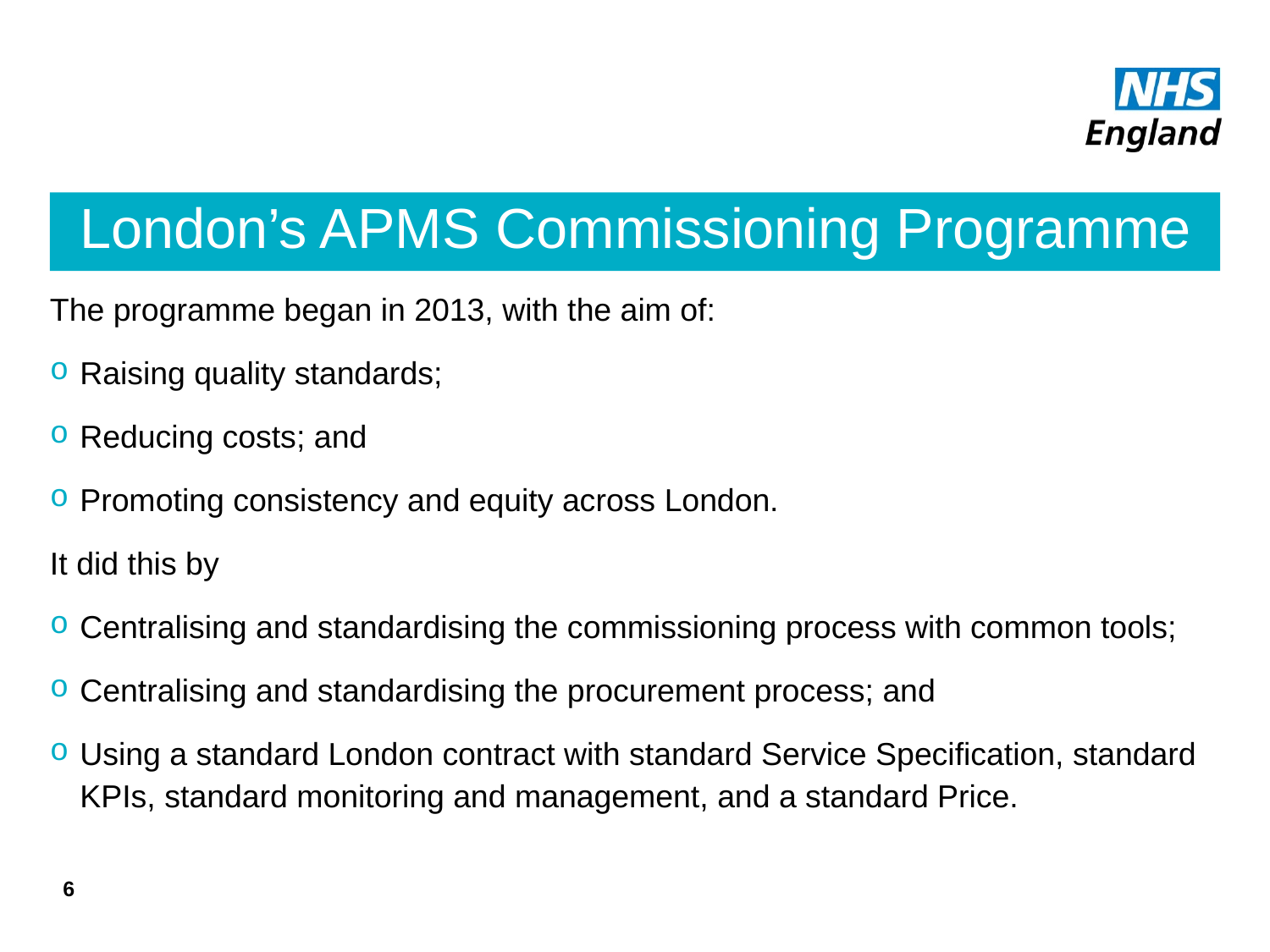

# London’s APMS Commissioning Programme
The programme began in 2013, with the aim of:
Raising quality standards;
Reducing costs; and
Promoting consistency and equity across London.
It did this by
Centralising and standardising the commissioning process with common tools;
Centralising and standardising the procurement process; and
Using a standard London contract with standard Service Specification, standard KPIs, standard monitoring and management, and a standard Price.
6